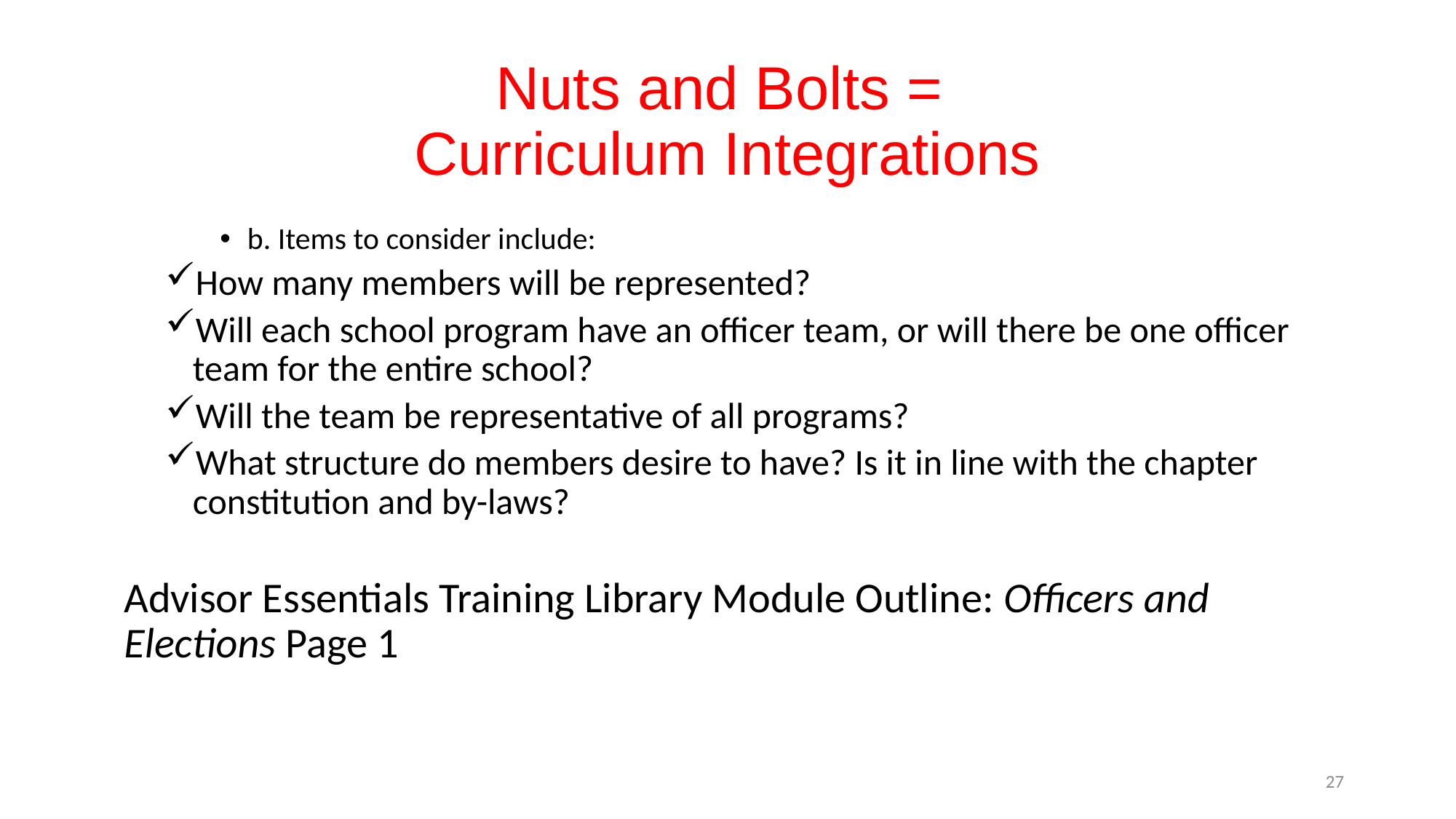

# Nuts and Bolts = Curriculum Integrations
b. Items to consider include:
How many members will be represented?
Will each school program have an officer team, or will there be one officer team for the entire school?
Will the team be representative of all programs?
What structure do members desire to have? Is it in line with the chapter constitution and by-laws?

Advisor Essentials Training Library Module Outline: Officers and Elections Page 1

27